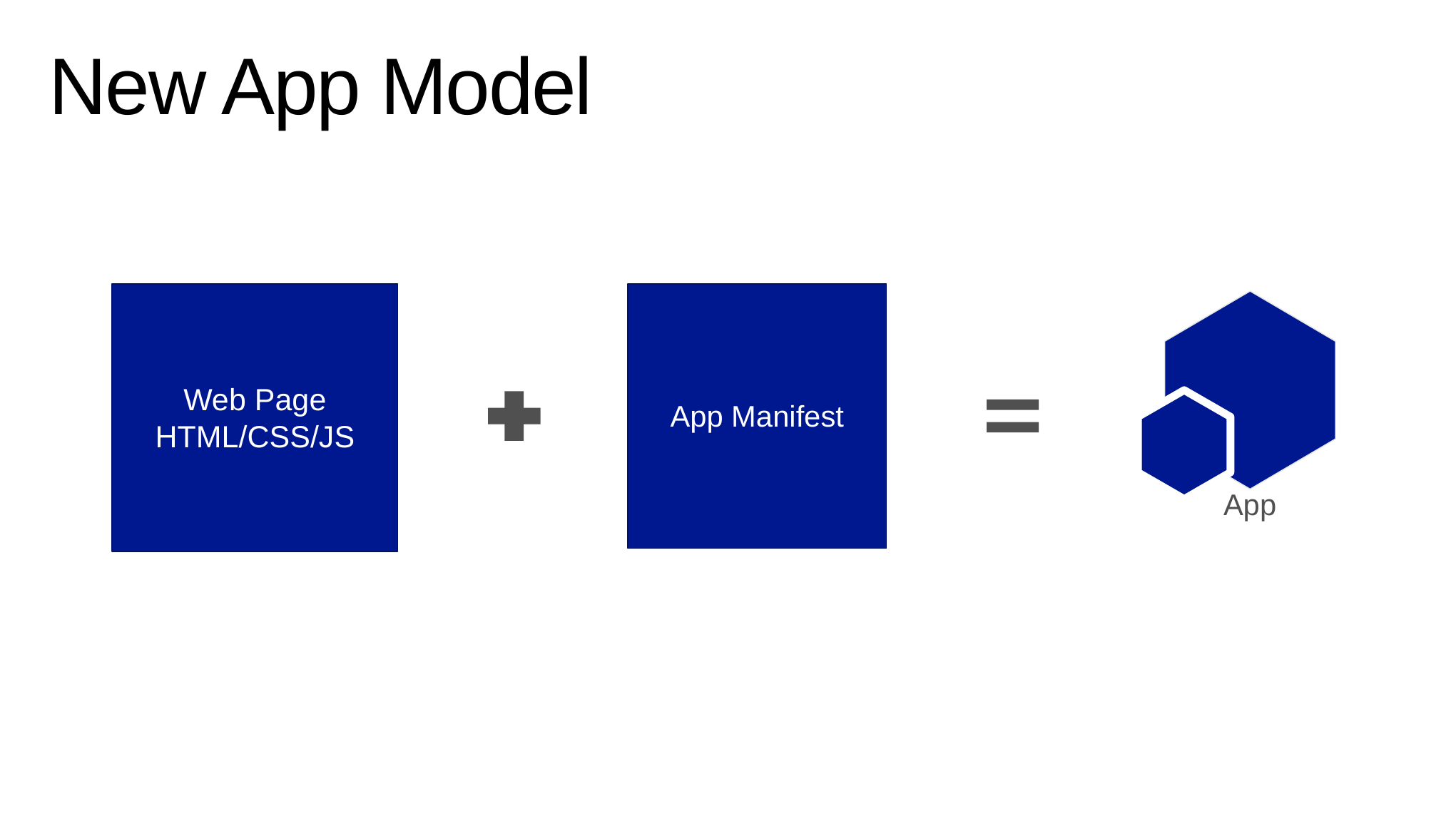

# New App Model
App Manifest
Web Page
HTML/CSS/JS

App